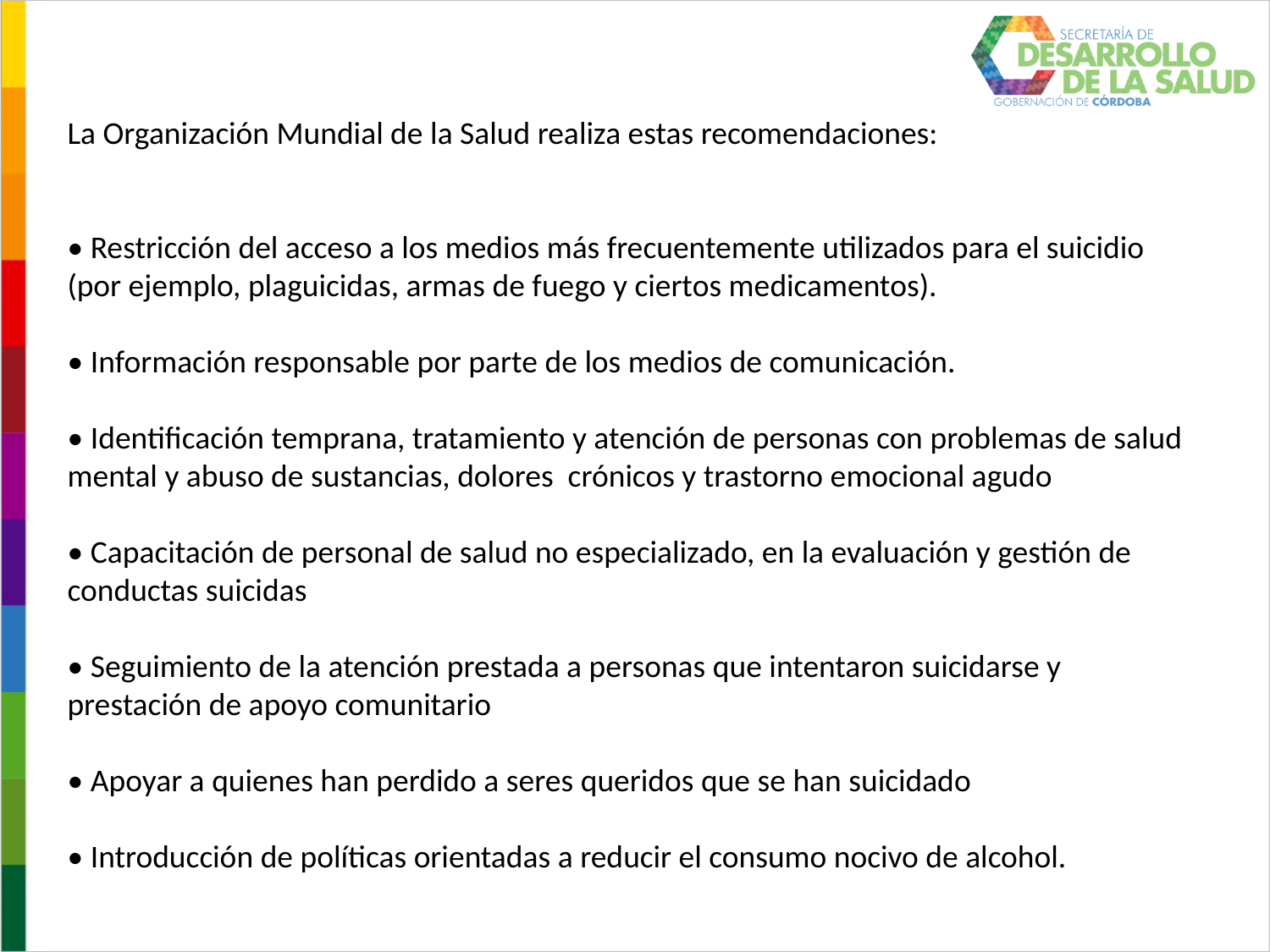

La Organización Mundial de la Salud realiza estas recomendaciones:

• Restricción del acceso a los medios más frecuentemente utilizados para el suicidio (por ejemplo, plaguicidas, armas de fuego y ciertos medicamentos).

• Información responsable por parte de los medios de comunicación.

• Identificación temprana, tratamiento y atención de personas con problemas de salud mental y abuso de sustancias, dolores  crónicos y trastorno emocional agudo

• Capacitación de personal de salud no especializado, en la evaluación y gestión de conductas suicidas

• Seguimiento de la atención prestada a personas que intentaron suicidarse y prestación de apoyo comunitario

• Apoyar a quienes han perdido a seres queridos que se han suicidado

• Introducción de políticas orientadas a reducir el consumo nocivo de alcohol.